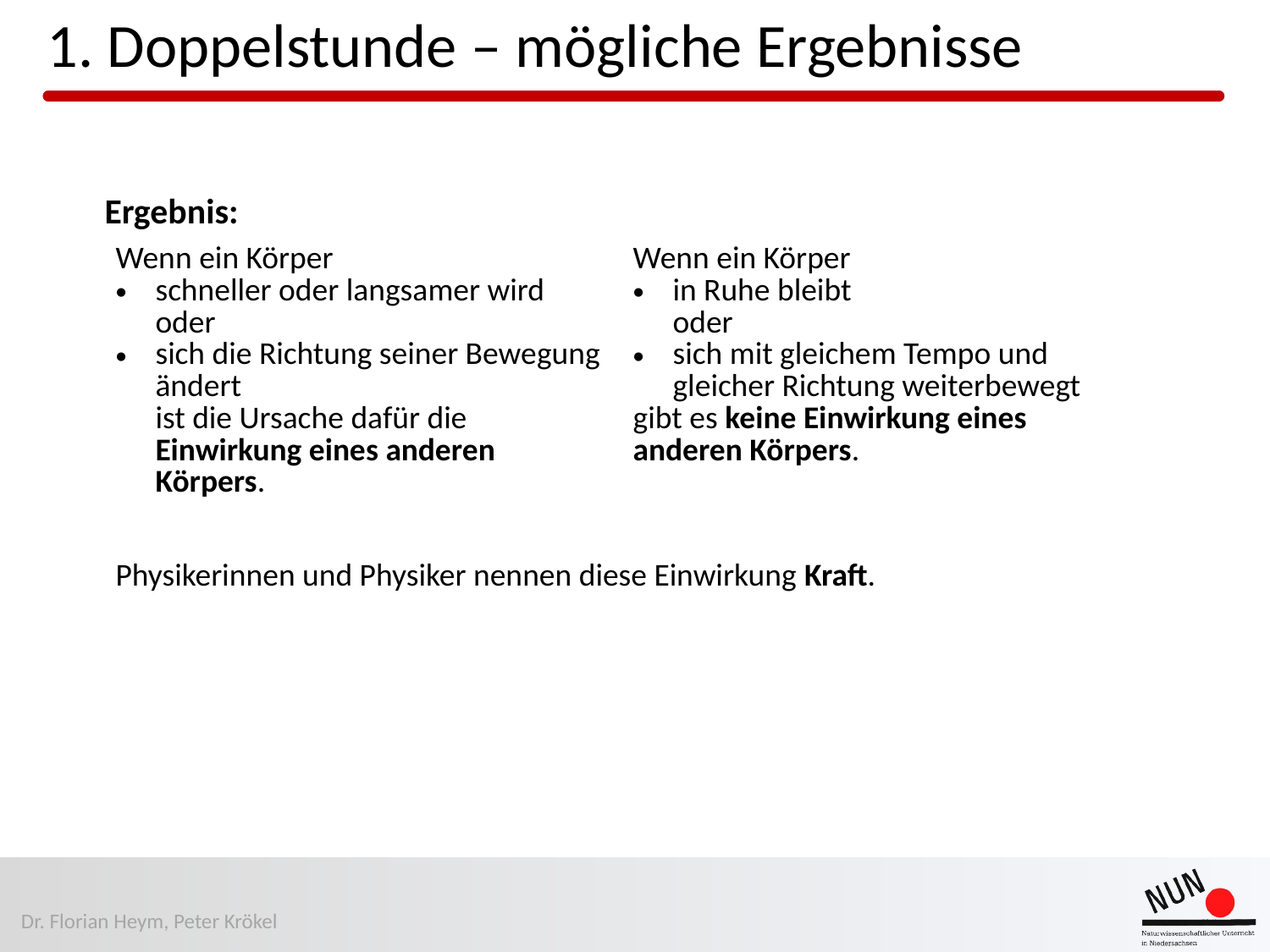

# 1. Doppelstunde – mögliche Ergebnisse
Ergebnis:
| Wenn ein Körper schneller oder langsamer wird oder sich die Richtung seiner Bewegung ändert ist die Ursache dafür die Einwirkung eines anderen Körpers. | Wenn ein Körper in Ruhe bleibt oder sich mit gleichem Tempo und gleicher Richtung weiterbewegt gibt es keine Einwirkung eines anderen Körpers. |
| --- | --- |
| Physikerinnen und Physiker nennen diese Einwirkung Kraft. |  |